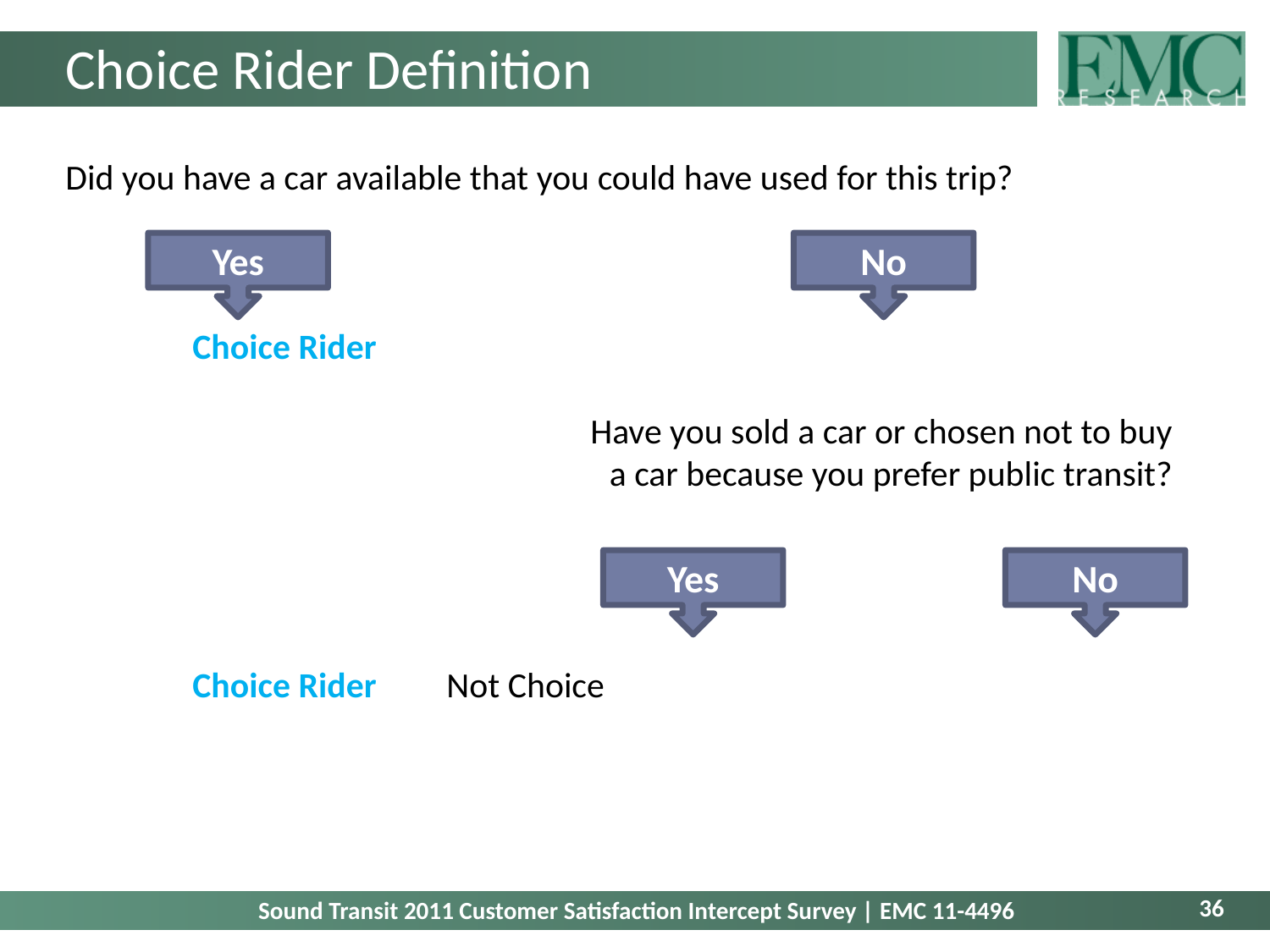

# Choice Rider Definition
Did you have a car available that you could have used for this trip?

	Choice Rider

Have you sold a car or chosen not to buy
 a car because you prefer public transit?

	Choice Rider	Not Choice
Yes
No
Yes
No